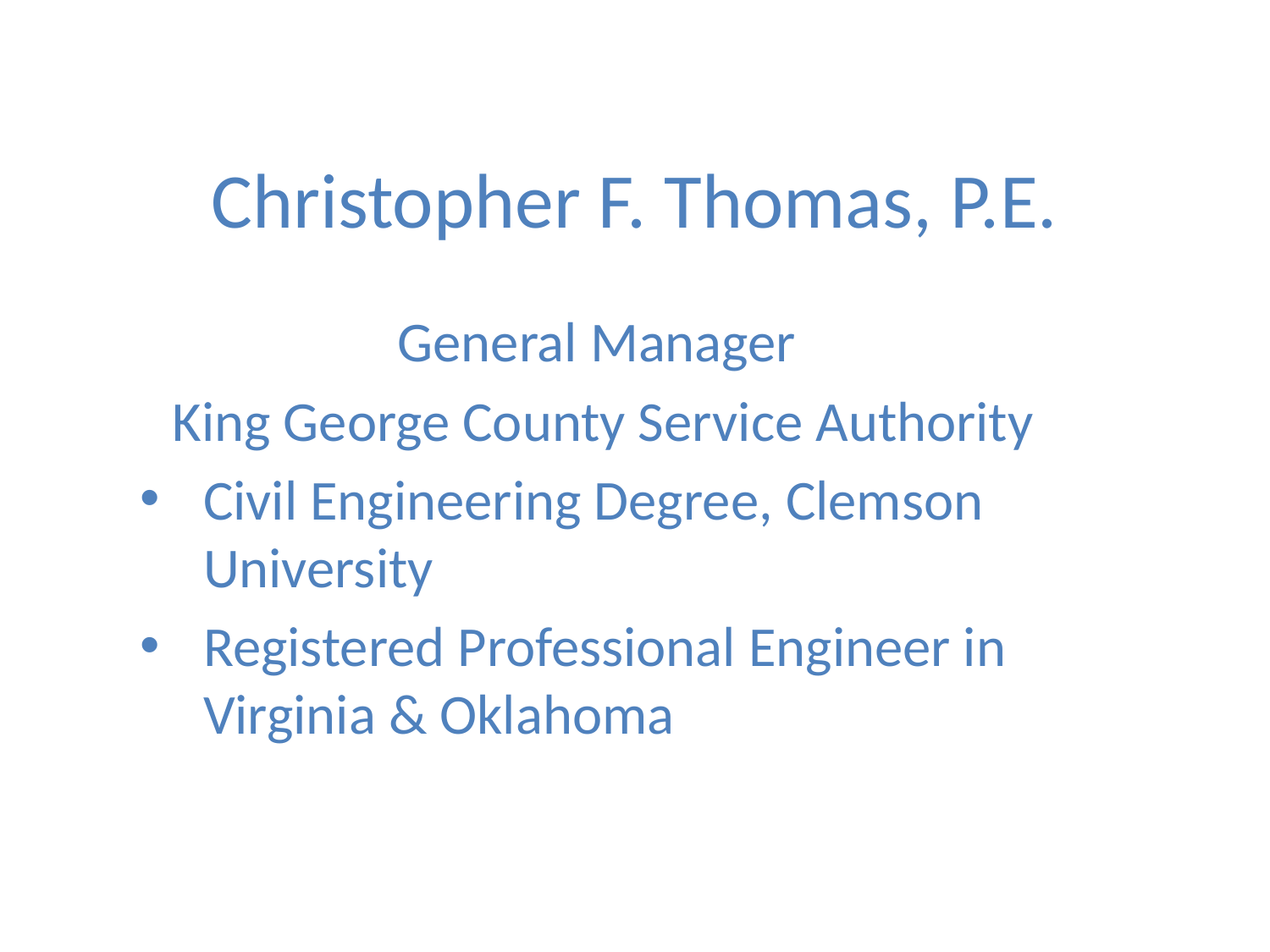

# Christopher F. Thomas, P.E.
General Manager
King George County Service Authority
Civil Engineering Degree, Clemson University
Registered Professional Engineer in Virginia & Oklahoma